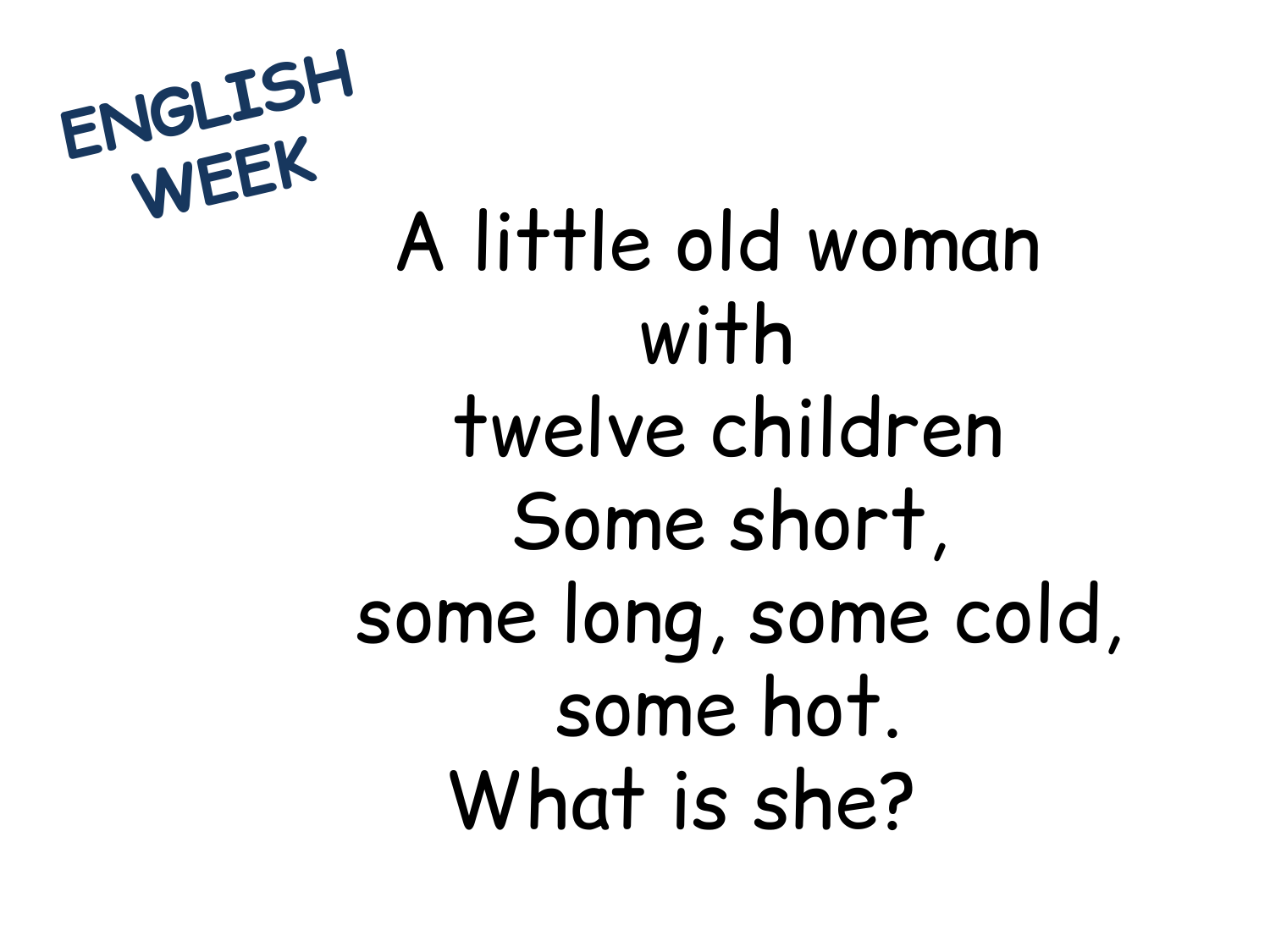

#
English week
A little old woman
with
twelve children
Some short,
 some long, some cold,
some hot.
What is she?